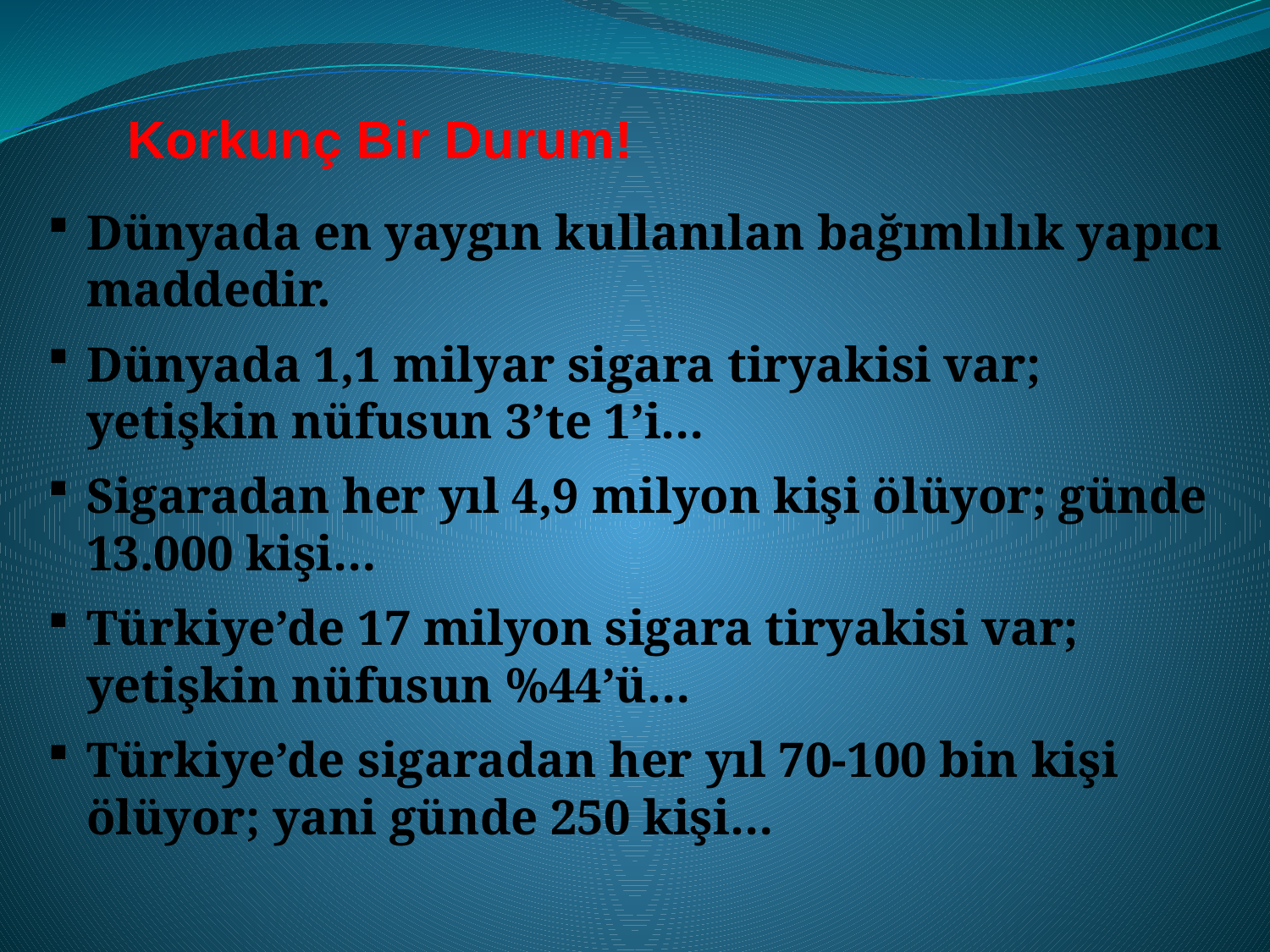

Korkunç Bir Durum!
Dünyada en yaygın kullanılan bağımlılık yapıcı maddedir.
Dünyada 1,1 milyar sigara tiryakisi var; yetişkin nüfusun 3’te 1’i…
Sigaradan her yıl 4,9 milyon kişi ölüyor; günde 13.000 kişi…
Türkiye’de 17 milyon sigara tiryakisi var; yetişkin nüfusun %44’ü…
Türkiye’de sigaradan her yıl 70-100 bin kişi ölüyor; yani günde 250 kişi…